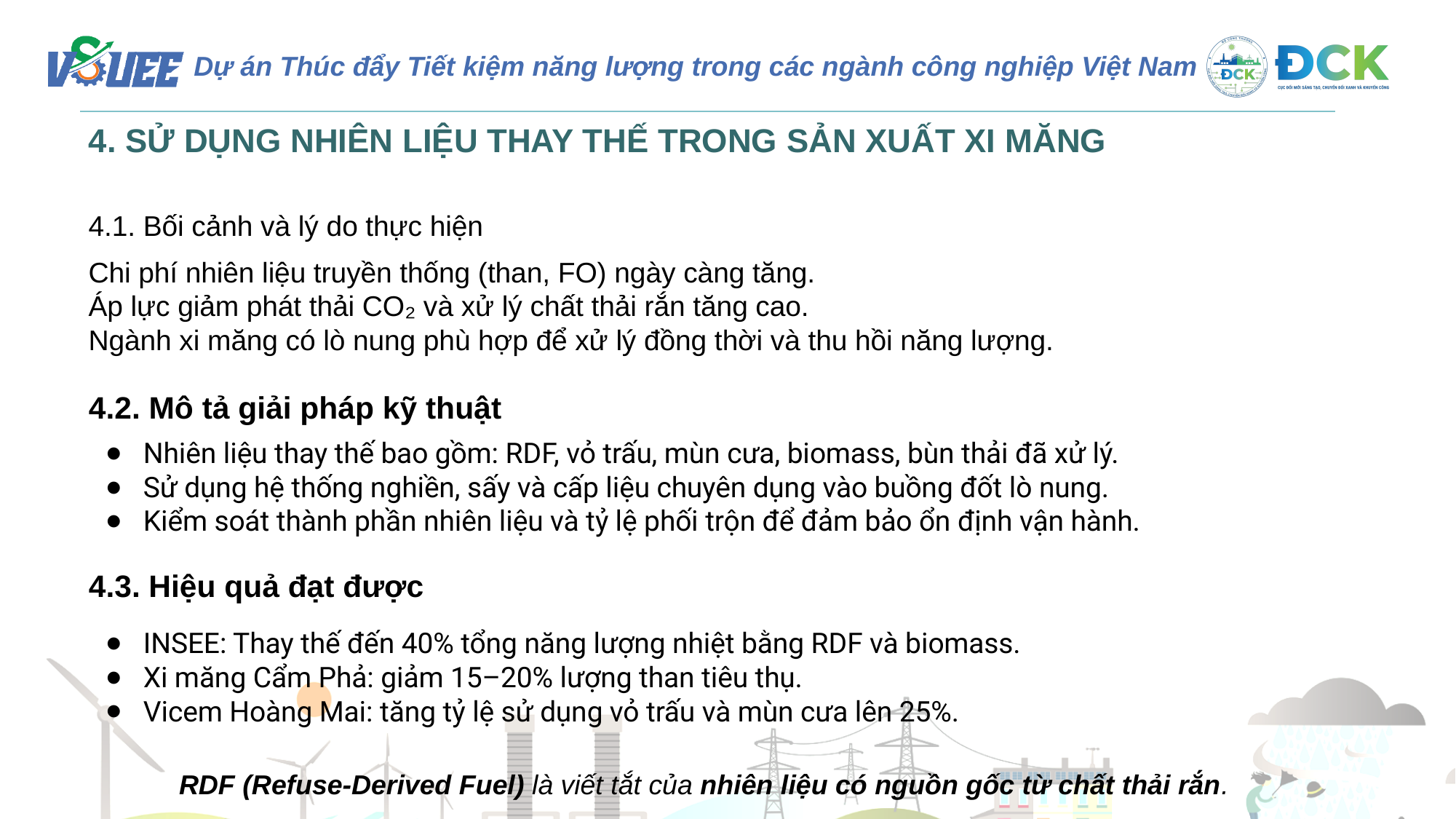

4. SỬ DỤNG NHIÊN LIỆU THAY THẾ TRONG SẢN XUẤT XI MĂNG
4.1. Bối cảnh và lý do thực hiện
Chi phí nhiên liệu truyền thống (than, FO) ngày càng tăng.
Áp lực giảm phát thải CO₂ và xử lý chất thải rắn tăng cao.
Ngành xi măng có lò nung phù hợp để xử lý đồng thời và thu hồi năng lượng.
4.2. Mô tả giải pháp kỹ thuật
Nhiên liệu thay thế bao gồm: RDF, vỏ trấu, mùn cưa, biomass, bùn thải đã xử lý.
Sử dụng hệ thống nghiền, sấy và cấp liệu chuyên dụng vào buồng đốt lò nung.
Kiểm soát thành phần nhiên liệu và tỷ lệ phối trộn để đảm bảo ổn định vận hành.
4.3. Hiệu quả đạt được
INSEE: Thay thế đến 40% tổng năng lượng nhiệt bằng RDF và biomass.
Xi măng Cẩm Phả: giảm 15–20% lượng than tiêu thụ.
Vicem Hoàng Mai: tăng tỷ lệ sử dụng vỏ trấu và mùn cưa lên 25%.
RDF (Refuse-Derived Fuel) là viết tắt của nhiên liệu có nguồn gốc từ chất thải rắn.